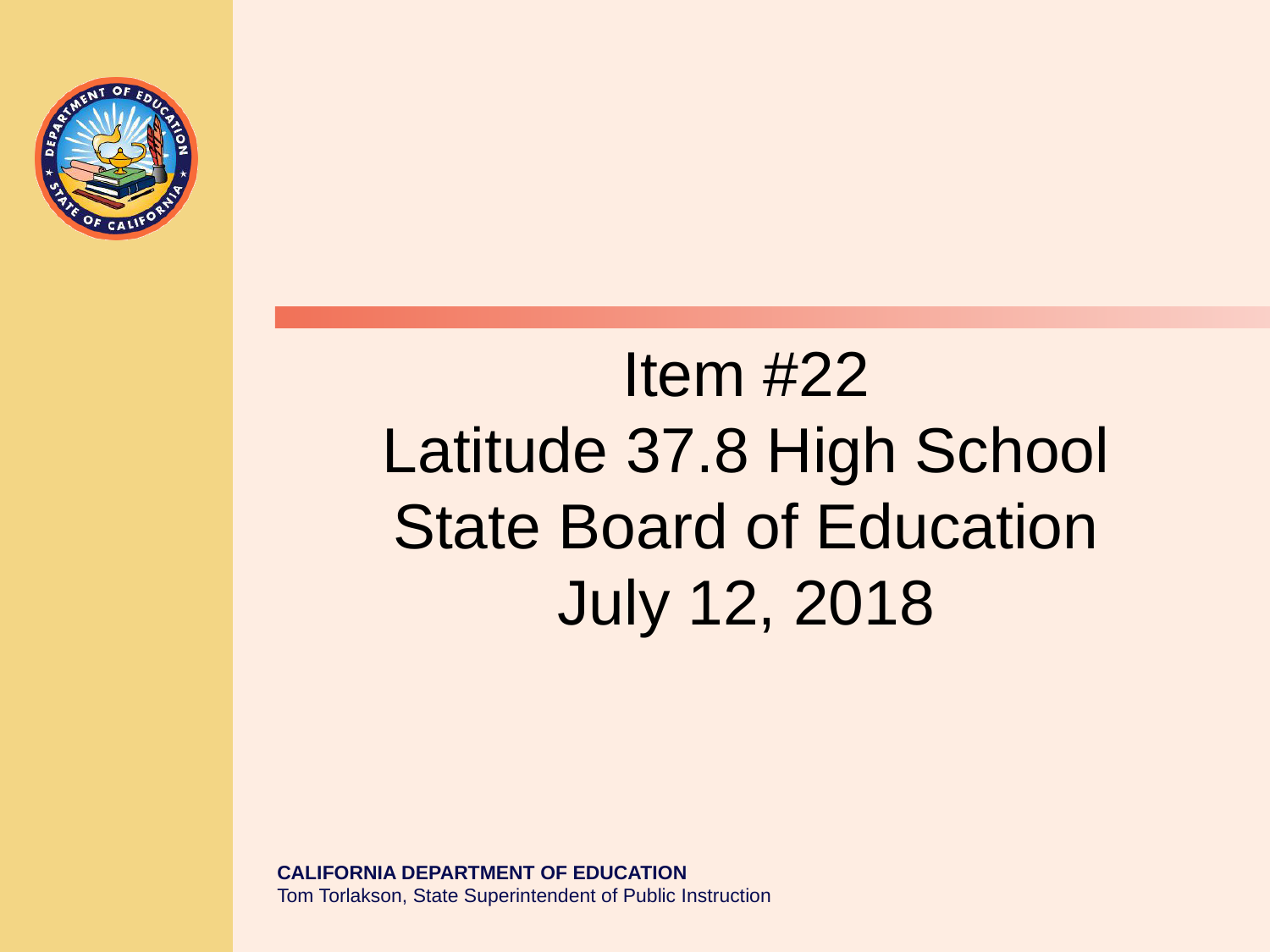

# Item #22 Latitude 37.8 High School State Board of Education July 12, 2018